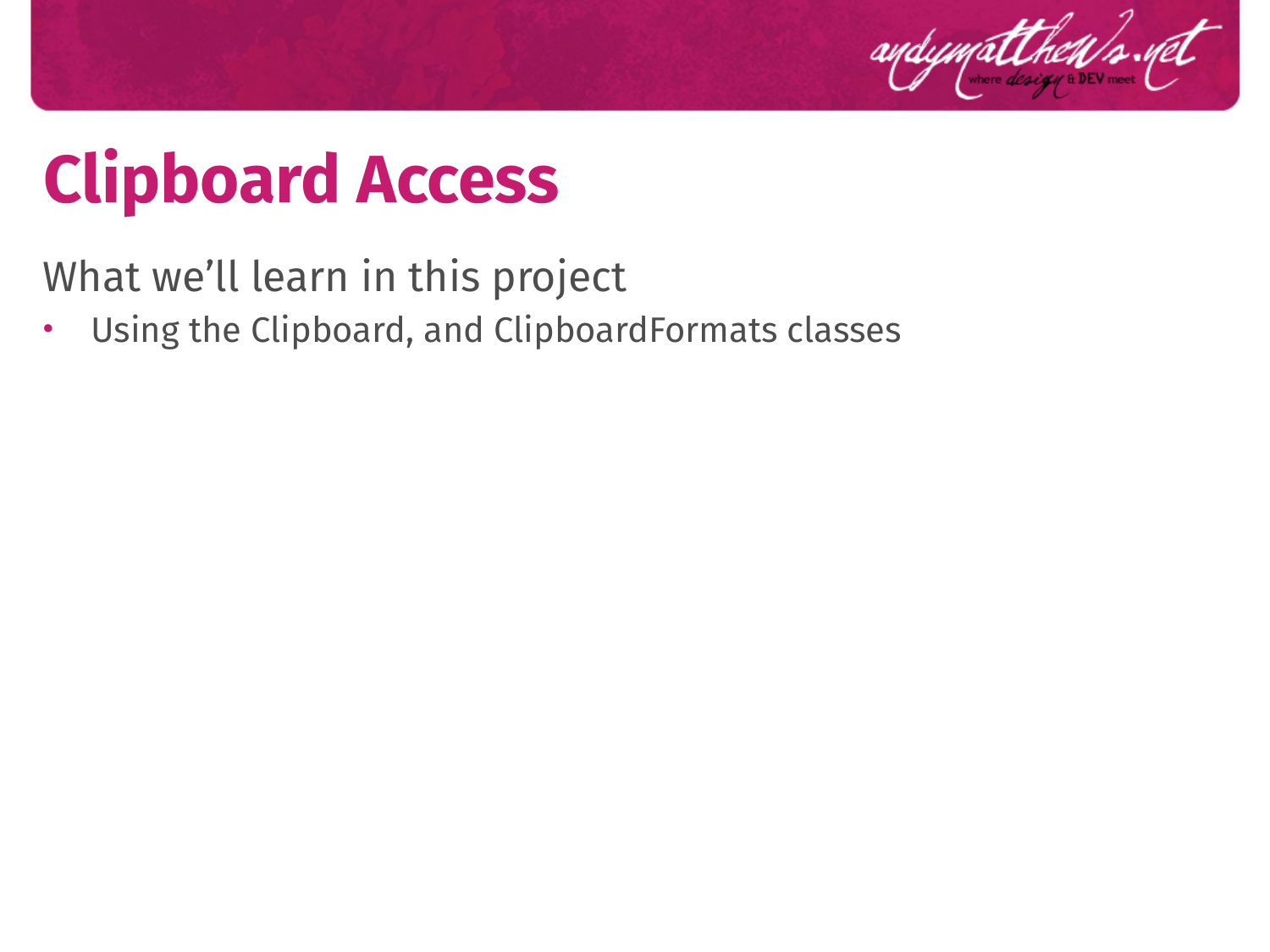

Clipboard Access
What we’ll learn in this project
Using the Clipboard, and ClipboardFormats classes